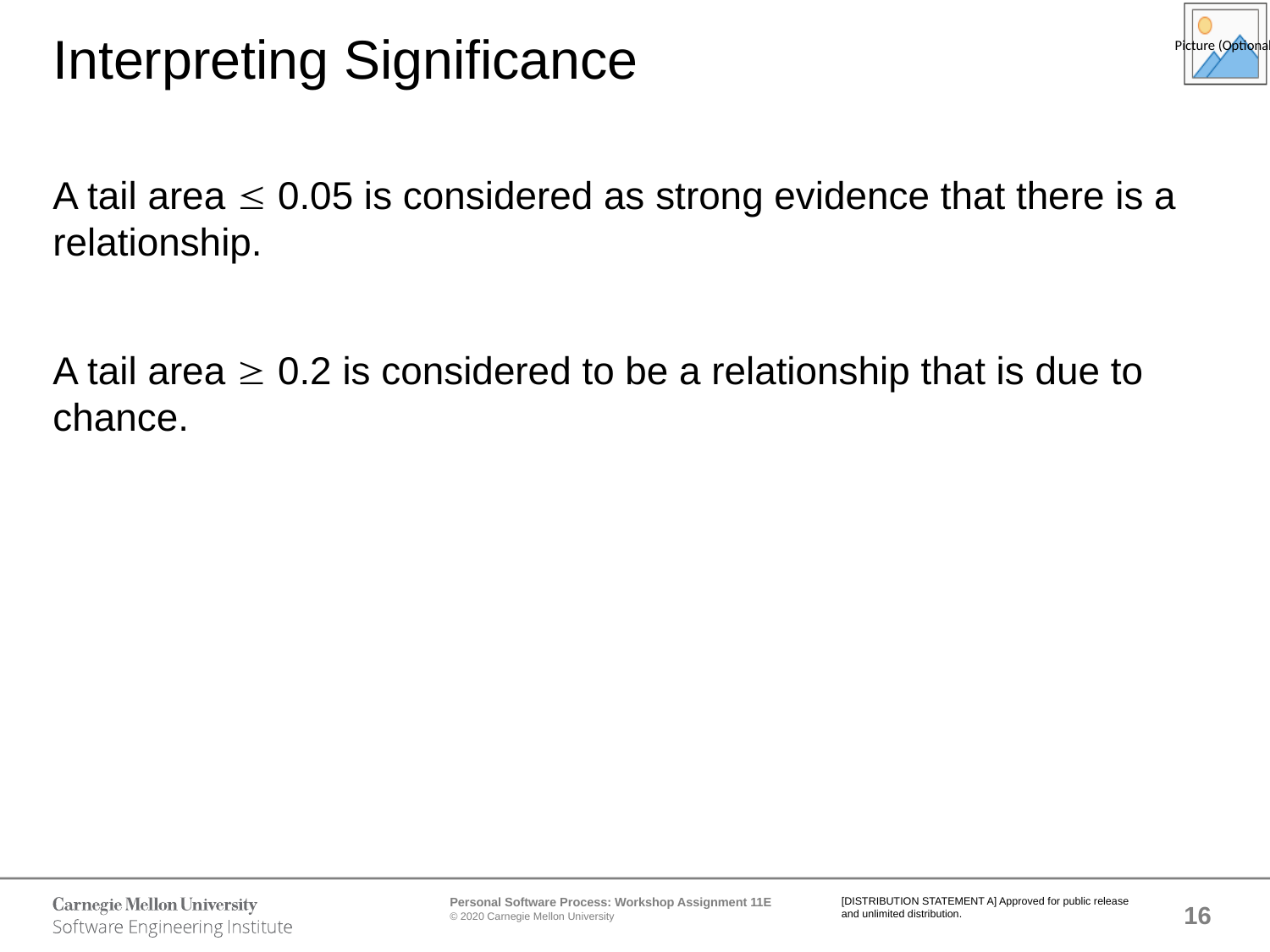

# Interpreting Significance
A tail area ≤ 0.05 is considered as strong evidence that there is a relationship.

A tail area ≥ 0.2 is considered to be a relationship that is due to chance.